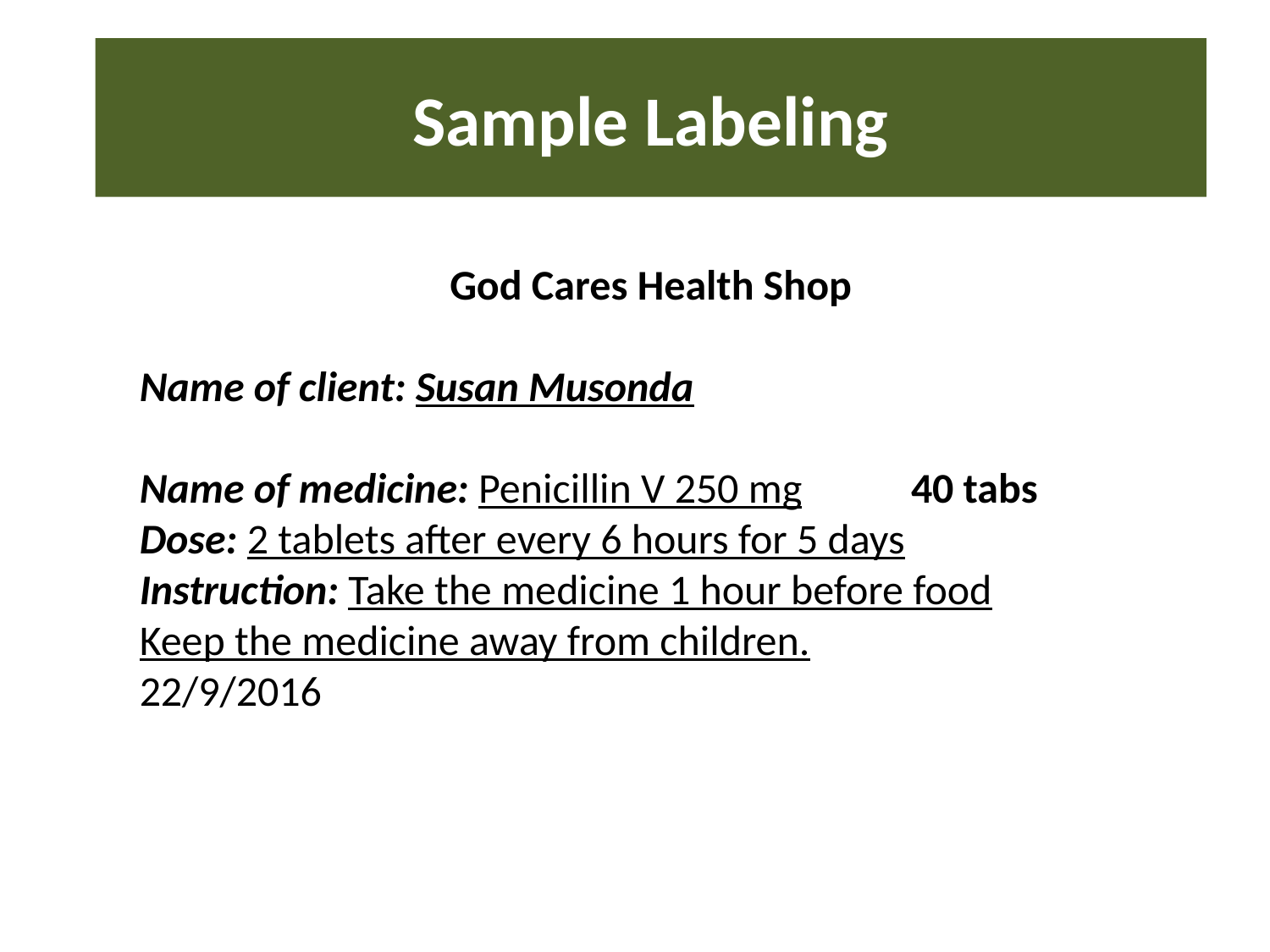

# Sample Labeling

God Cares Health Shop

Name of client: Susan Musonda

Name of medicine: Penicillin V 250 mg	 40 tabs
Dose: 2 tablets after every 6 hours for 5 days
Instruction: Take the medicine 1 hour before food
Keep the medicine away from children.
22/9/2016